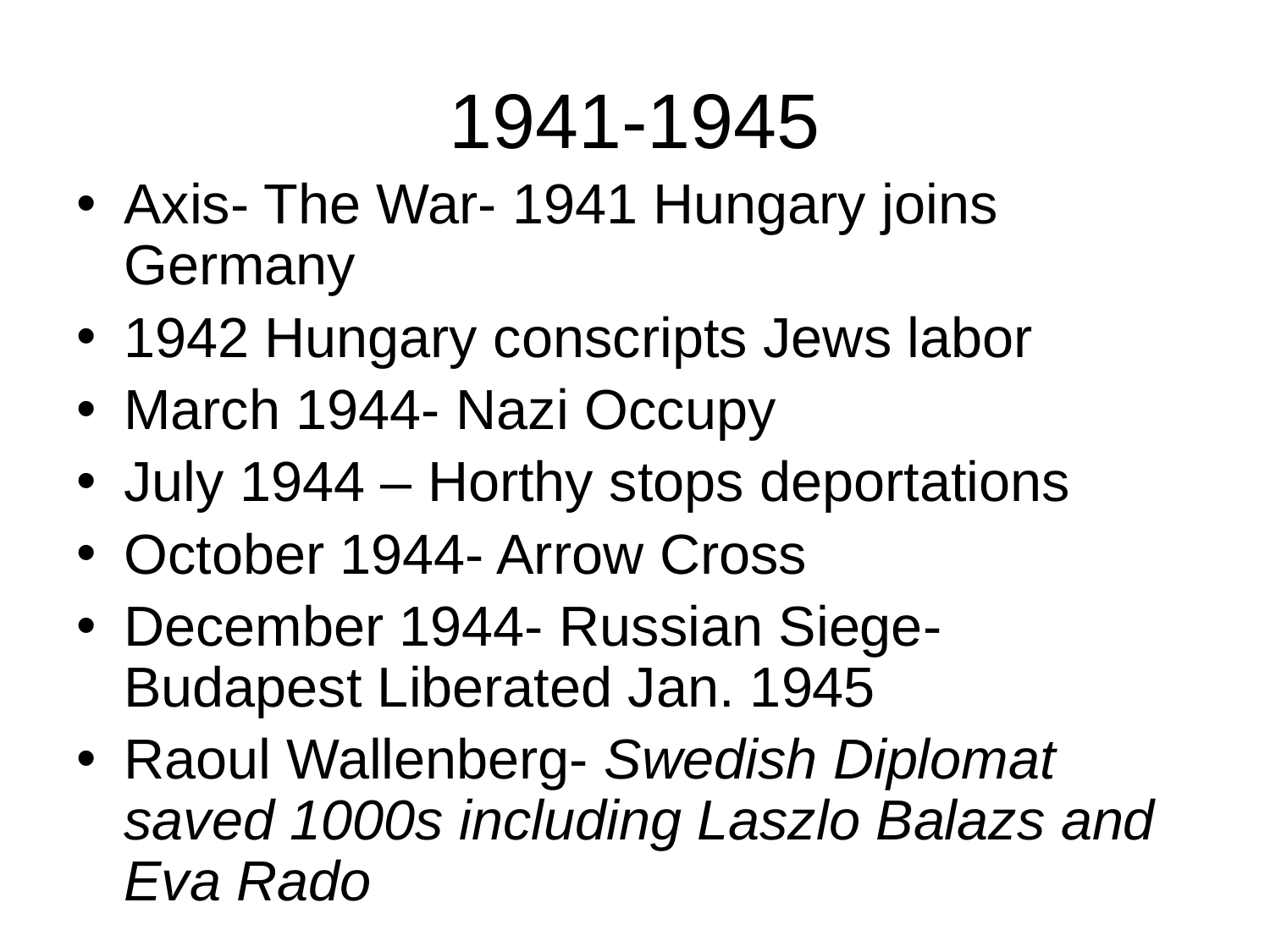

# 1941-1945
Axis- The War- 1941 Hungary joins Germany
1942 Hungary conscripts Jews labor
March 1944- Nazi Occupy
July 1944 – Horthy stops deportations
October 1944- Arrow Cross
December 1944- Russian Siege- Budapest Liberated Jan. 1945
Raoul Wallenberg- Swedish Diplomat saved 1000s including Laszlo Balazs and Eva Rado